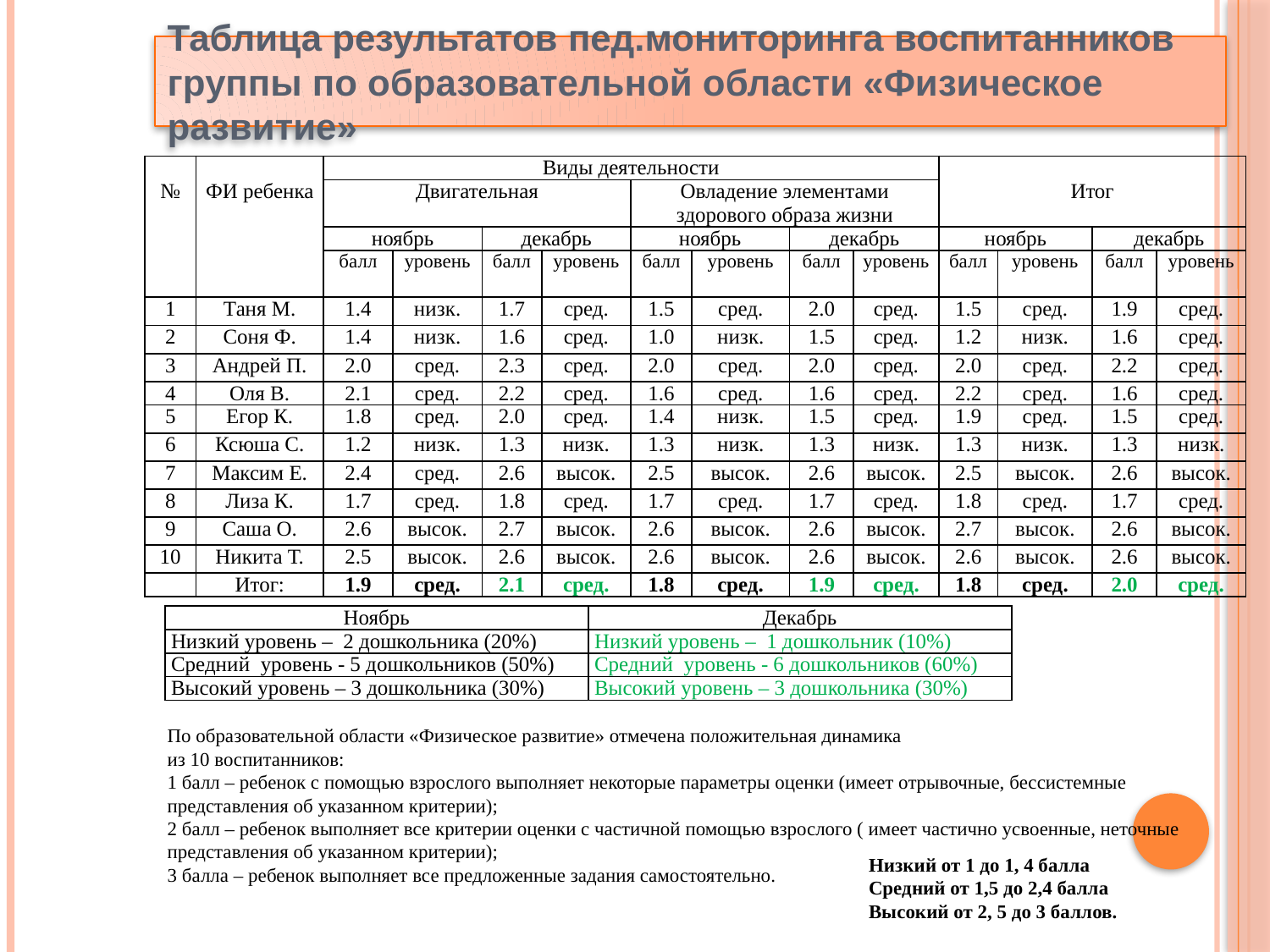

Таблица результатов пед.мониторинга воспитанников группы по образовательной области «Физическое развитие»
| № | ФИ ребенка | Виды деятельности |  |  |  |  |  |  |  | Итог |  |  |  |
| --- | --- | --- | --- | --- | --- | --- | --- | --- | --- | --- | --- | --- | --- |
|  |  | Двигательная |  |  |  | Овладение элементами здорового образа жизни |  |  |  |  |  |  |  |
|  |  | ноябрь |  | декабрь |  | ноябрь |  | декабрь |  | ноябрь |  | декабрь |  |
|  |  | балл | уровень | балл | уровень | балл | уровень | балл | уровень | балл | уровень | балл | уровень |
| 1 | Таня М. | 1.4 | низк. | 1.7 | сред. | 1.5 | сред. | 2.0 | сред. | 1.5 | сред. | 1.9 | сред. |
| 2 | Соня Ф. | 1.4 | низк. | 1.6 | сред. | 1.0 | низк. | 1.5 | сред. | 1.2 | низк. | 1.6 | сред. |
| 3 | Андрей П. | 2.0 | сред. | 2.3 | сред. | 2.0 | сред. | 2.0 | сред. | 2.0 | сред. | 2.2 | сред. |
| 4 | Оля В. | 2.1 | сред. | 2.2 | сред. | 1.6 | сред. | 1.6 | сред. | 2.2 | сред. | 1.6 | сред. |
| 5 | Егор К. | 1.8 | сред. | 2.0 | сред. | 1.4 | низк. | 1.5 | сред. | 1.9 | сред. | 1.5 | сред. |
| 6 | Ксюша С. | 1.2 | низк. | 1.3 | низк. | 1.3 | низк. | 1.3 | низк. | 1.3 | низк. | 1.3 | низк. |
| 7 | Максим Е. | 2.4 | сред. | 2.6 | высок. | 2.5 | высок. | 2.6 | высок. | 2.5 | высок. | 2.6 | высок. |
| 8 | Лиза К. | 1.7 | сред. | 1.8 | сред. | 1.7 | сред. | 1.7 | сред. | 1.8 | сред. | 1.7 | сред. |
| 9 | Саша О. | 2.6 | высок. | 2.7 | высок. | 2.6 | высок. | 2.6 | высок. | 2.7 | высок. | 2.6 | высок. |
| 10 | Никита Т. | 2.5 | высок. | 2.6 | высок. | 2.6 | высок. | 2.6 | высок. | 2.6 | высок. | 2.6 | высок. |
|  | Итог: | 1.9 | сред. | 2.1 | сред. | 1.8 | сред. | 1.9 | сред. | 1.8 | сред. | 2.0 | сред. |
| Ноябрь | Декабрь |
| --- | --- |
| Низкий уровень – 2 дошкольника (20%) | Низкий уровень – 1 дошкольник (10%) |
| Средний уровень - 5 дошкольников (50%) | Средний уровень - 6 дошкольников (60%) |
| Высокий уровень – 3 дошкольника (30%) | Высокий уровень – 3 дошкольника (30%) |
По образовательной области «Физическое развитие» отмечена положительная динамика
из 10 воспитанников:
1 балл – ребенок с помощью взрослого выполняет некоторые параметры оценки (имеет отрывочные, бессистемные представления об указанном критерии);
2 балл – ребенок выполняет все критерии оценки с частичной помощью взрослого ( имеет частично усвоенные, неточные представления об указанном критерии);
3 балла – ребенок выполняет все предложенные задания самостоятельно.
Низкий от 1 до 1, 4 балла
Средний от 1,5 до 2,4 балла
Высокий от 2, 5 до 3 баллов.